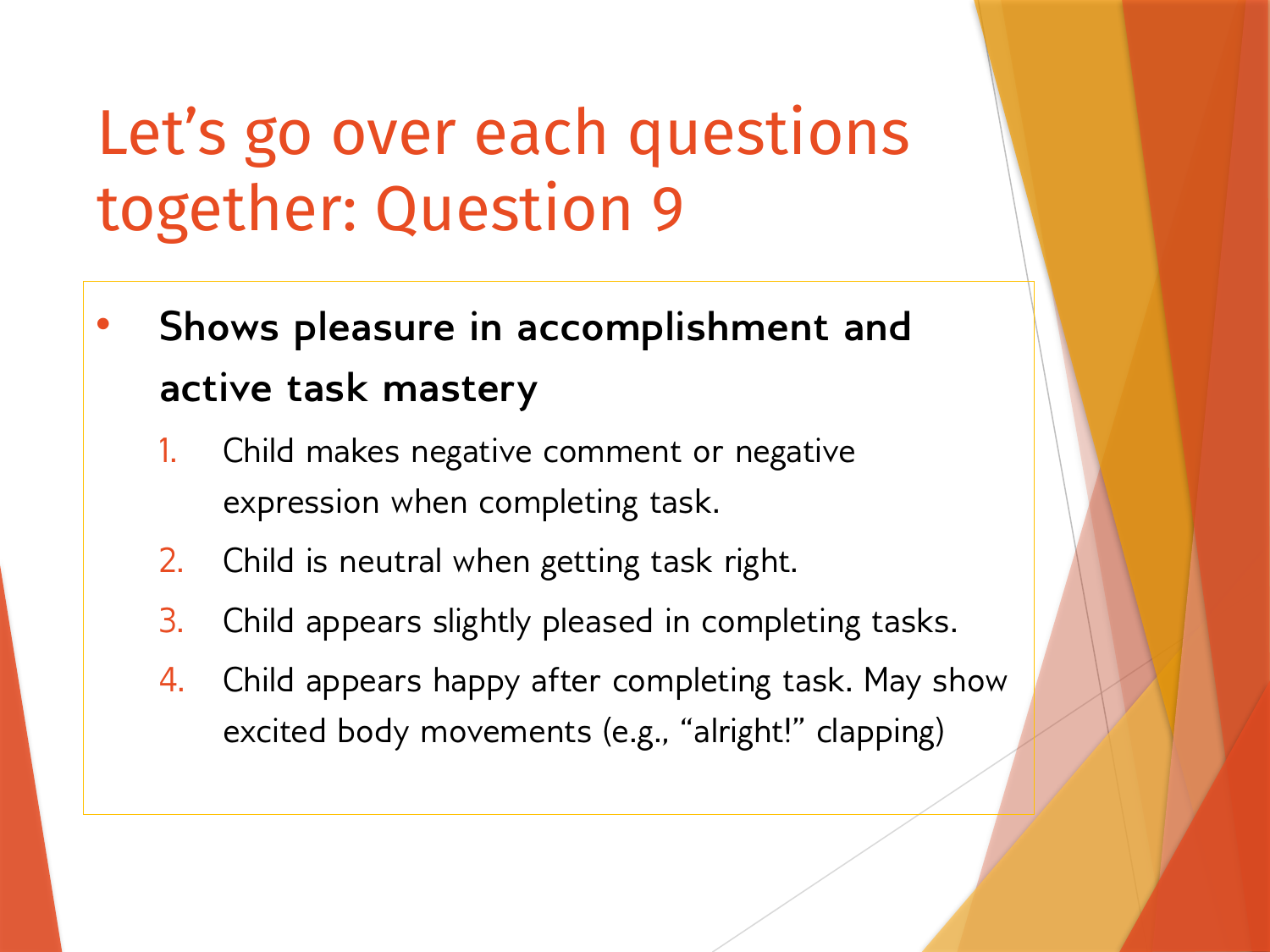

# Let’s go over each questions together: Question 9
Shows pleasure in accomplishment and active task mastery
Child makes negative comment or negative expression when completing task.
Child is neutral when getting task right.
Child appears slightly pleased in completing tasks.
Child appears happy after completing task. May show excited body movements (e.g., “alright!” clapping)